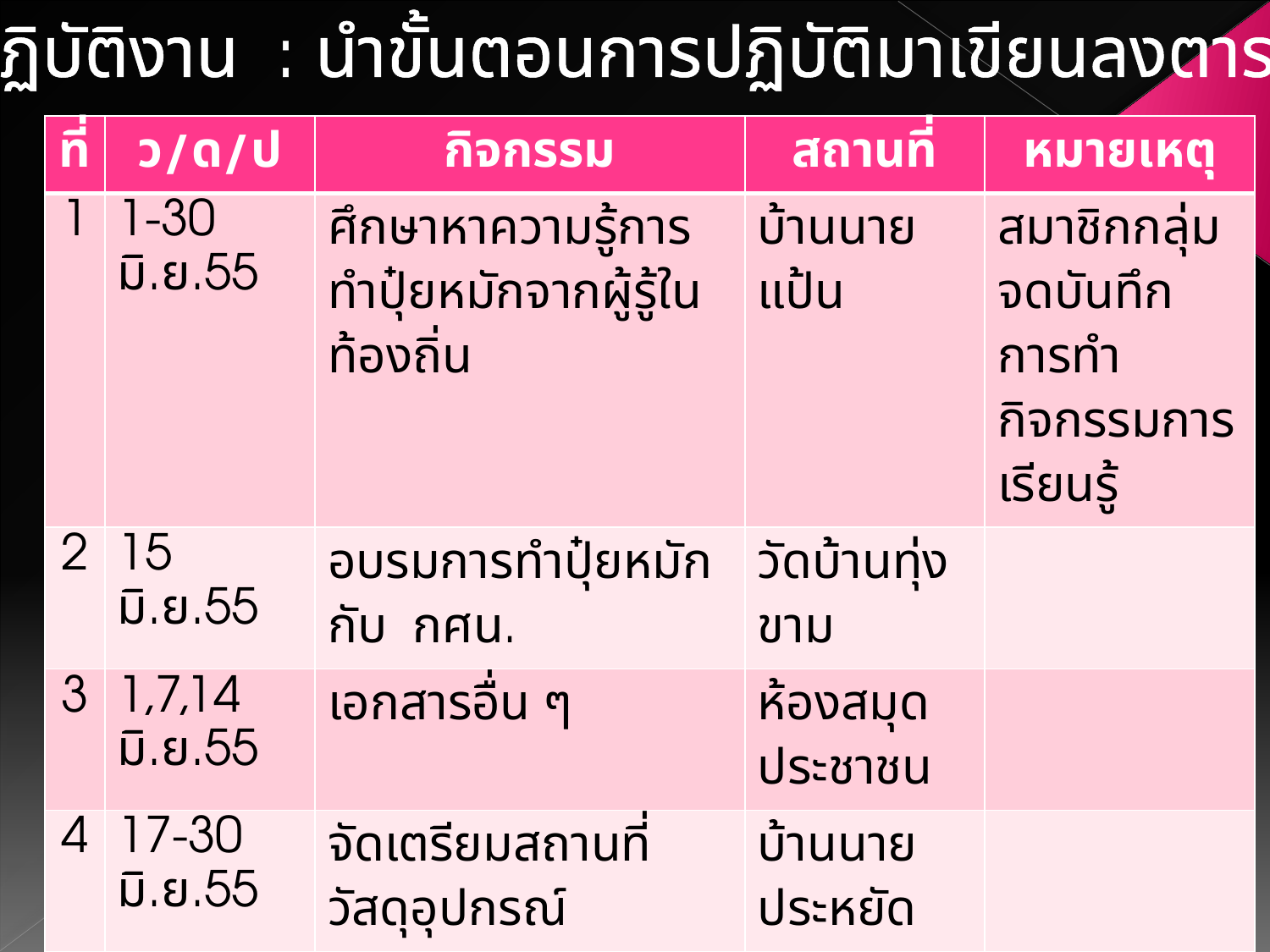

8. แผนปฏิบัติงาน  : นำขั้นตอนการปฏิบัติมาเขียนลงตาราง
| ที่ | ว/ด/ป | กิจกรรม | สถานที่ | หมายเหตุ |
| --- | --- | --- | --- | --- |
| 1 | 1-30 มิ.ย.55 | ศึกษาหาความรู้การทำปุ๋ยหมักจากผู้รู้ในท้องถิ่น | บ้านนายแป้น | สมาชิกกลุ่มจดบันทึกการทำกิจกรรมการเรียนรู้ |
| 2 | 15 มิ.ย.55 | อบรมการทำปุ๋ยหมัก กับ กศน. | วัดบ้านทุ่งขาม |  |
| 3 | 1,7,14 มิ.ย.55 | เอกสารอื่น ๆ | ห้องสมุดประชาชน |  |
| 4 | 17-30 มิ.ย.55 | จัดเตรียมสถานที่วัสดุอุปกรณ์ | บ้านนายประหยัด |  |
| 5 | 1-10 ก.ค.55 | ปฏิบัติทำปุ๋ยหมักมูลไก่ | บ้านนายประหยัด |  |
| 6 | 11-31 ก.ค.55 | ทำการทดลองใช้ปุ๋ยกับผักกะหล่ำดอก | บ้านนายประหยัด |  |
| 9 | 1-10 ส.ค.55 | เขียนรายงานส่งครูที่ปรึกษา | กศน.ตำบล.... |  |
| 10 | 15 ส.ค.55 | นำเสนอโครงงาน | กศน.อำเภอ |  |